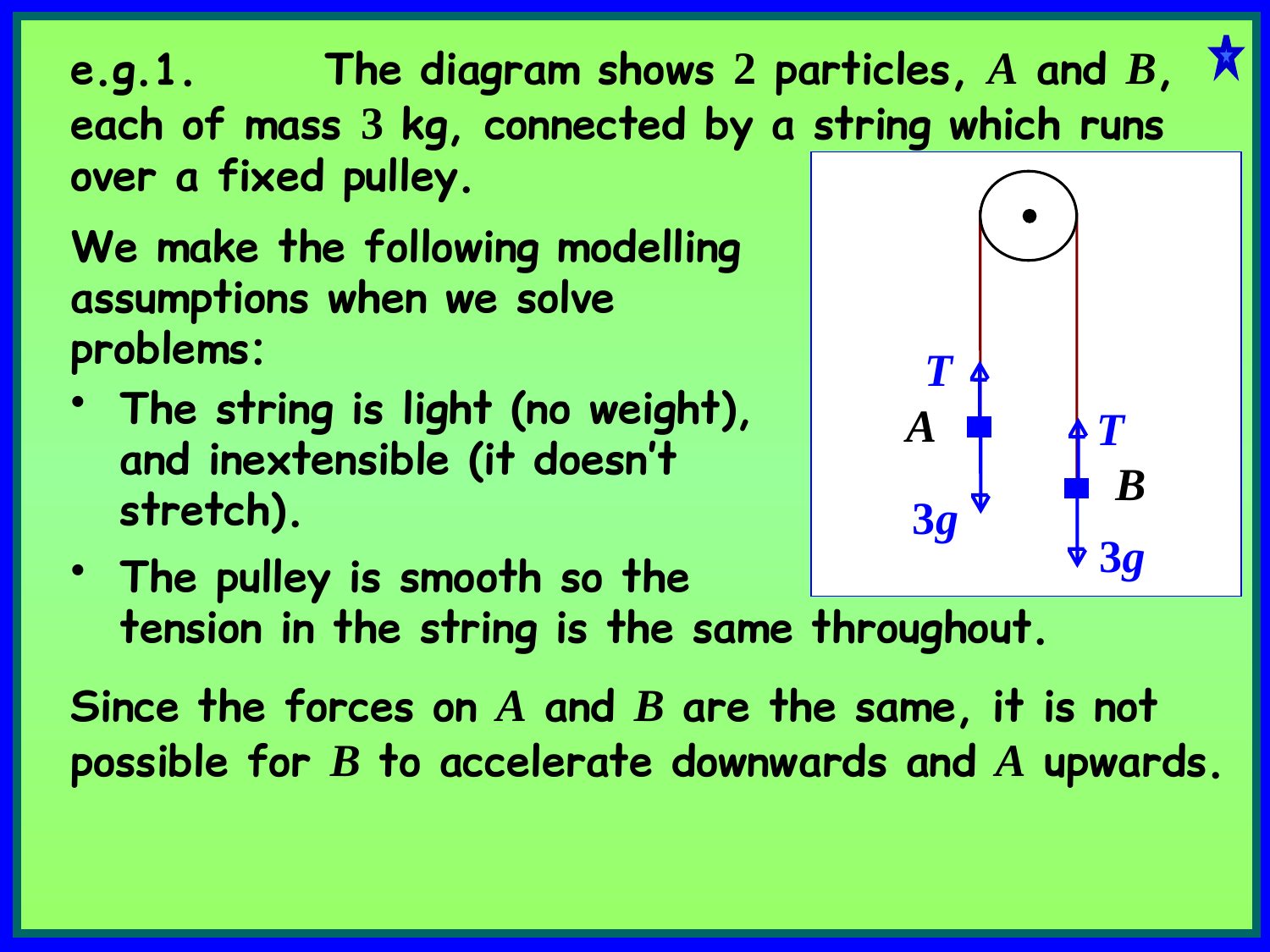

e.g.1.	The diagram shows 2 particles, A and B, each of mass 3 kg, connected by a string which runs over a fixed pulley.

A

B

3g
3g
We make the following modelling assumptions when we solve problems:
T

The string is light (no weight), and inextensible (it doesn’t stretch).
T

The pulley is smooth so the
	tension in the string is the same throughout.
Since the forces on A and B are the same, it is not possible for B to accelerate downwards and A upwards.